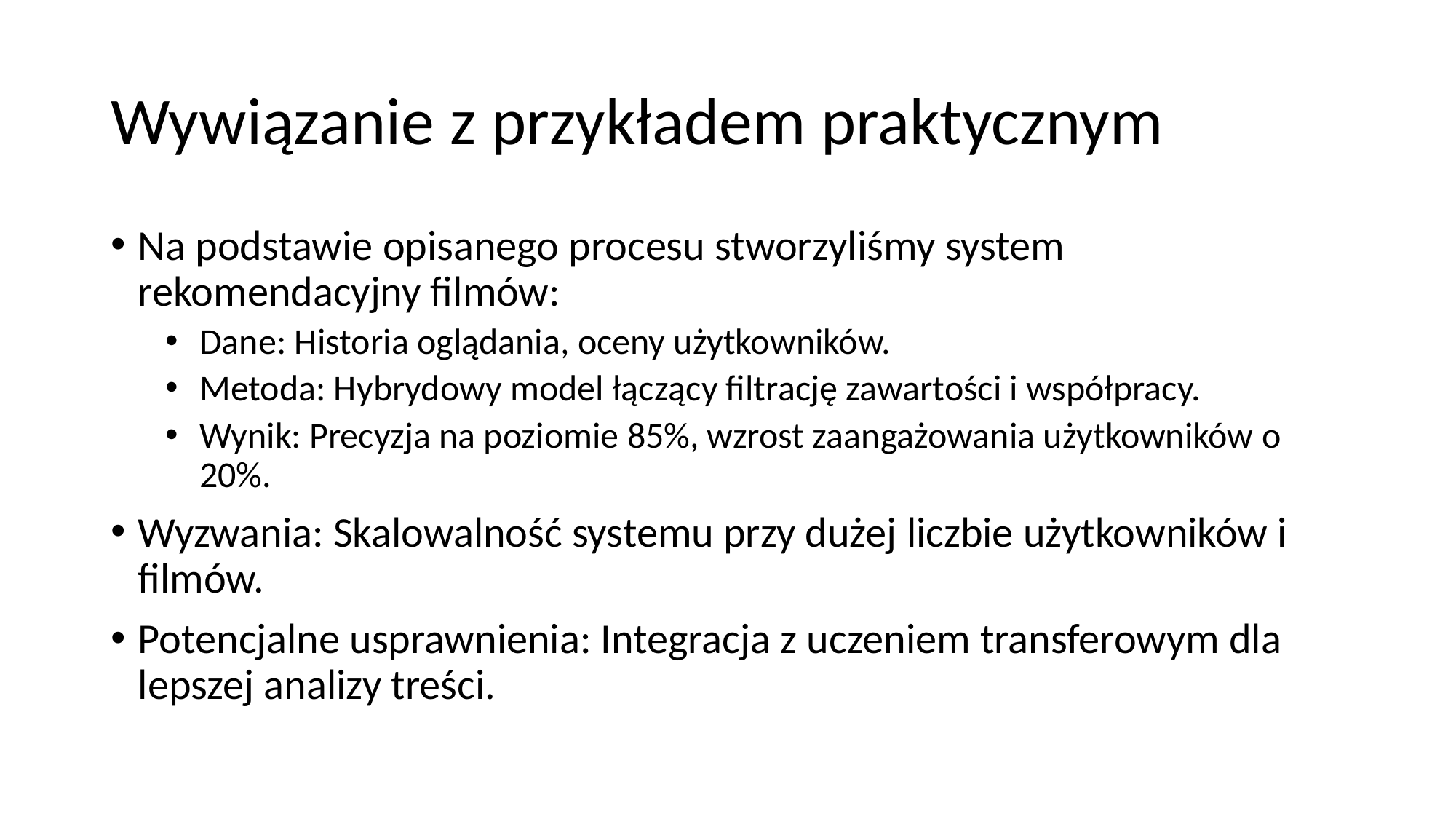

# Wywiązanie z przykładem praktycznym
Na podstawie opisanego procesu stworzyliśmy system rekomendacyjny filmów:
Dane: Historia oglądania, oceny użytkowników.
Metoda: Hybrydowy model łączący filtrację zawartości i współpracy.
Wynik: Precyzja na poziomie 85%, wzrost zaangażowania użytkowników o 20%.
Wyzwania: Skalowalność systemu przy dużej liczbie użytkowników i filmów.
Potencjalne usprawnienia: Integracja z uczeniem transferowym dla lepszej analizy treści.